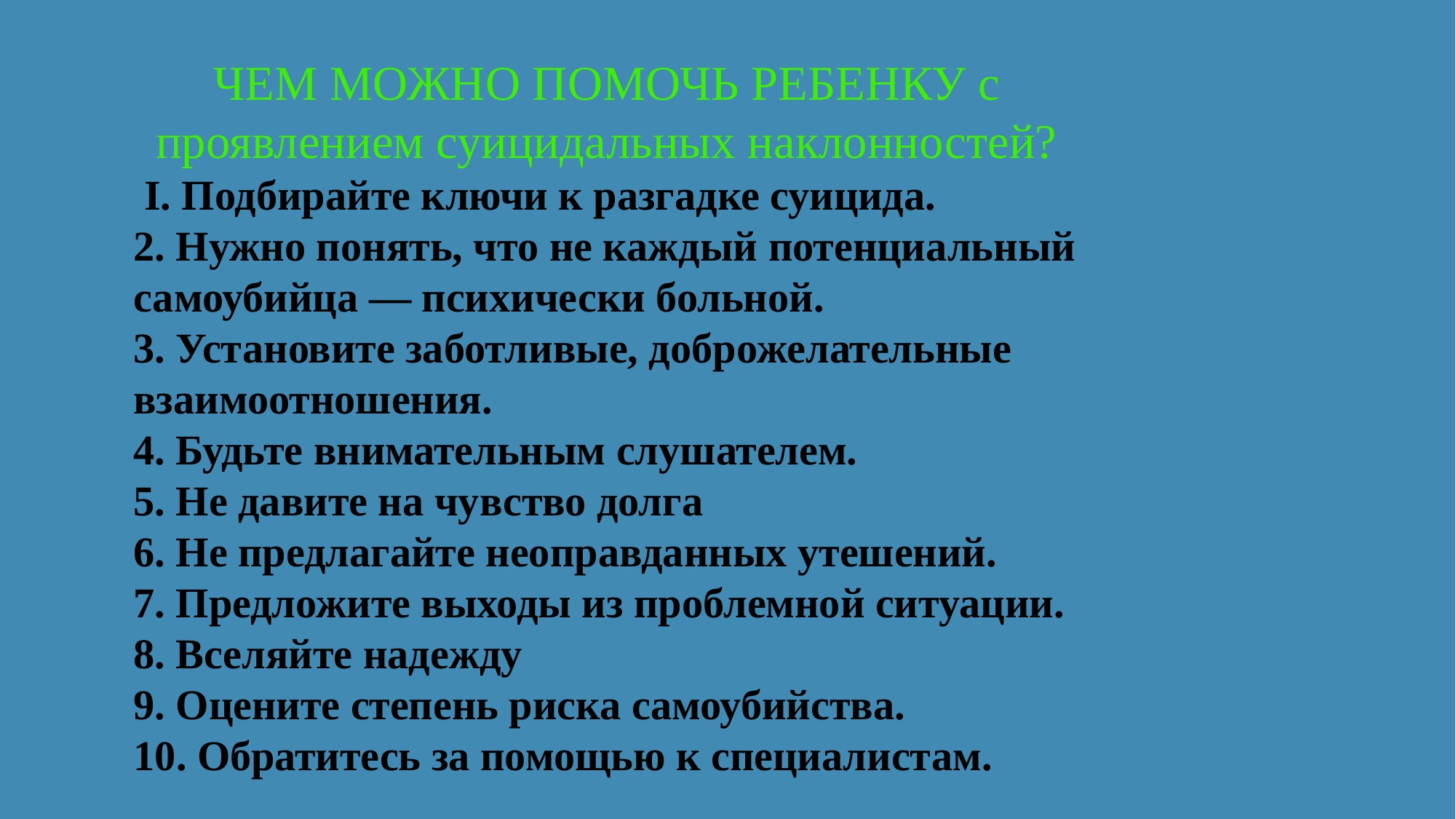

ЧЕМ МОЖНО ПОМОЧЬ РЕБЕНКУ с проявлением суицидальных наклонностей?
 I. Подбирайте ключи к разгадке суицида.
2. Нужно понять, что не каждый потенциальный самоубийца — психически больной.
3. Установите заботливые, доброжелательные взаимоотношения.
4. Будьте внимательным слушателем.
5. Не давите на чувство долга
6. Не предлагайте неоправданных утешений.
7. Предложите выходы из проблемной ситуации.
8. Вселяйте надежду
9. Оцените степень риска самоубийства.
10. Обратитесь за помощью к специалистам.